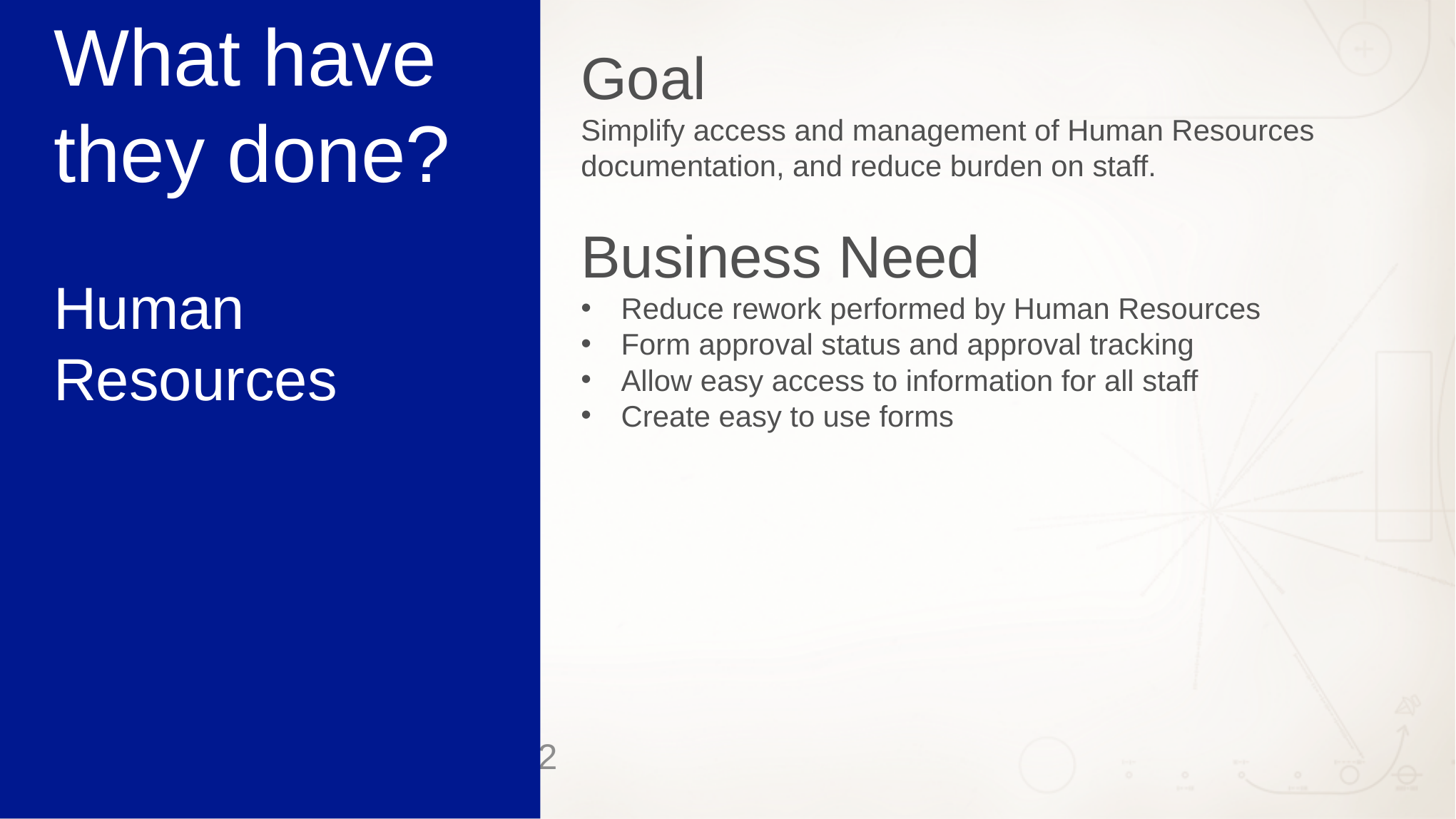

What have they done?

Human Resources

Goal
Simplify access and management of Human Resources documentation, and reduce burden on staff.

Business Need
Reduce rework performed by Human Resources
Form approval status and approval tracking
Allow easy access to information for all staff
Create easy to use forms